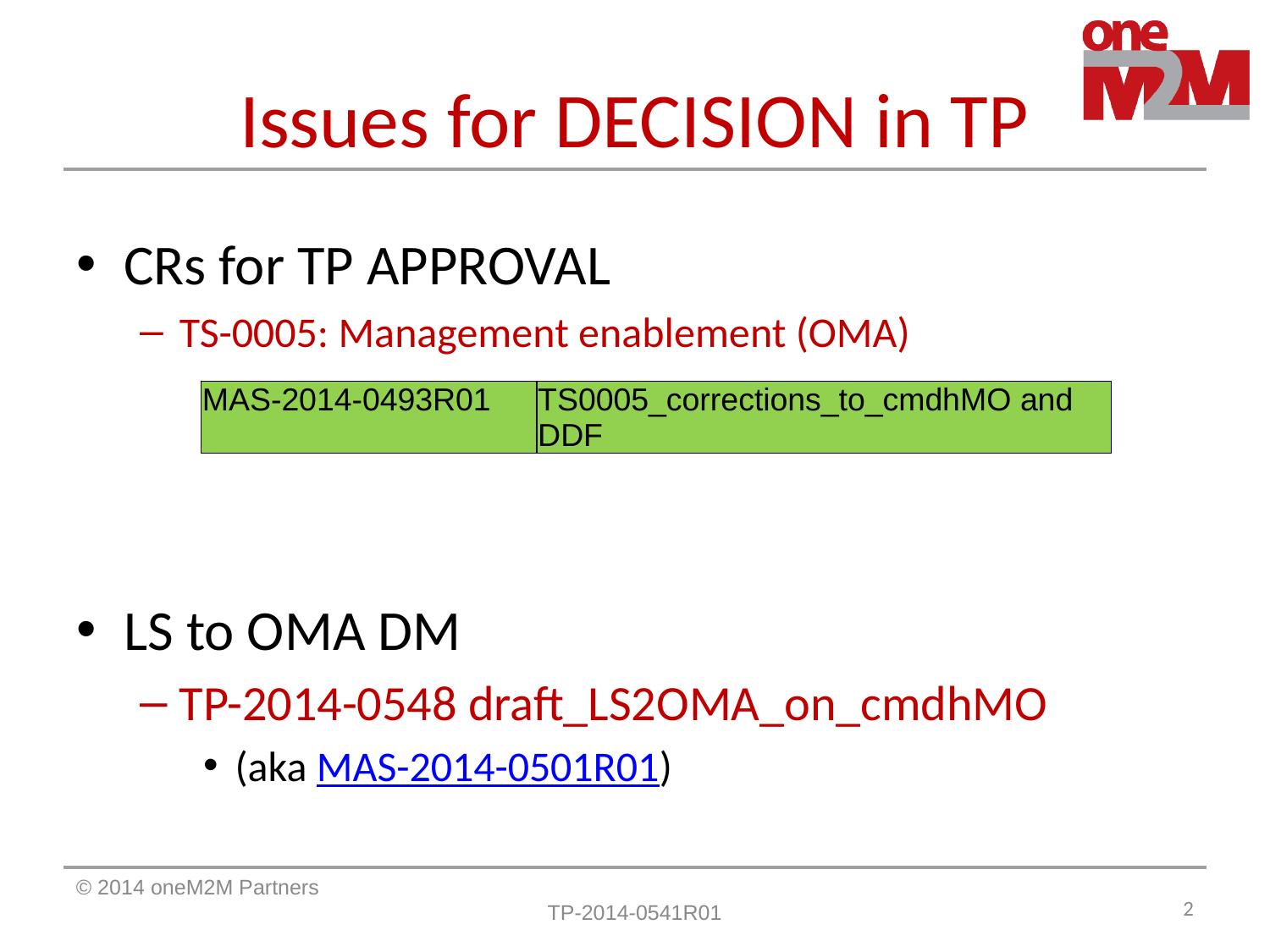

# Issues for DECISION in TP
CRs for TP APPROVAL
TS-0005: Management enablement (OMA)

LS to OMA DM
TP-2014-0548 draft_LS2OMA_on_cmdhMO
(aka MAS-2014-0501R01)

| MAS-2014-0493R01 | TS0005\_corrections\_to\_cmdhMO and DDF |
| --- | --- |
2